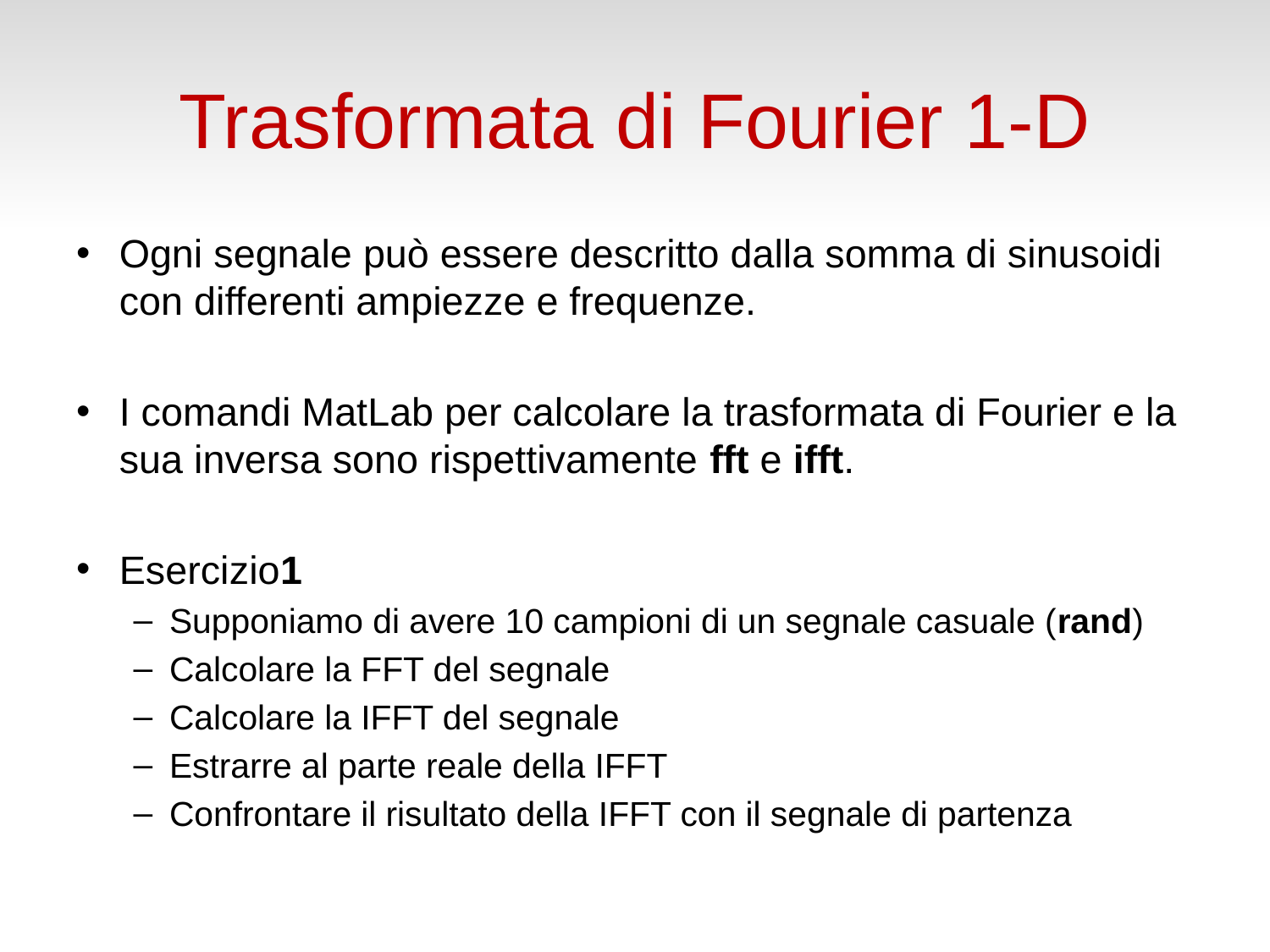

# Trasformata di Fourier 1-D
Ogni segnale può essere descritto dalla somma di sinusoidi con differenti ampiezze e frequenze.

I comandi MatLab per calcolare la trasformata di Fourier e la sua inversa sono rispettivamente fft e ifft.

Esercizio1
Supponiamo di avere 10 campioni di un segnale casuale (rand)
Calcolare la FFT del segnale
Calcolare la IFFT del segnale
Estrarre al parte reale della IFFT
Confrontare il risultato della IFFT con il segnale di partenza